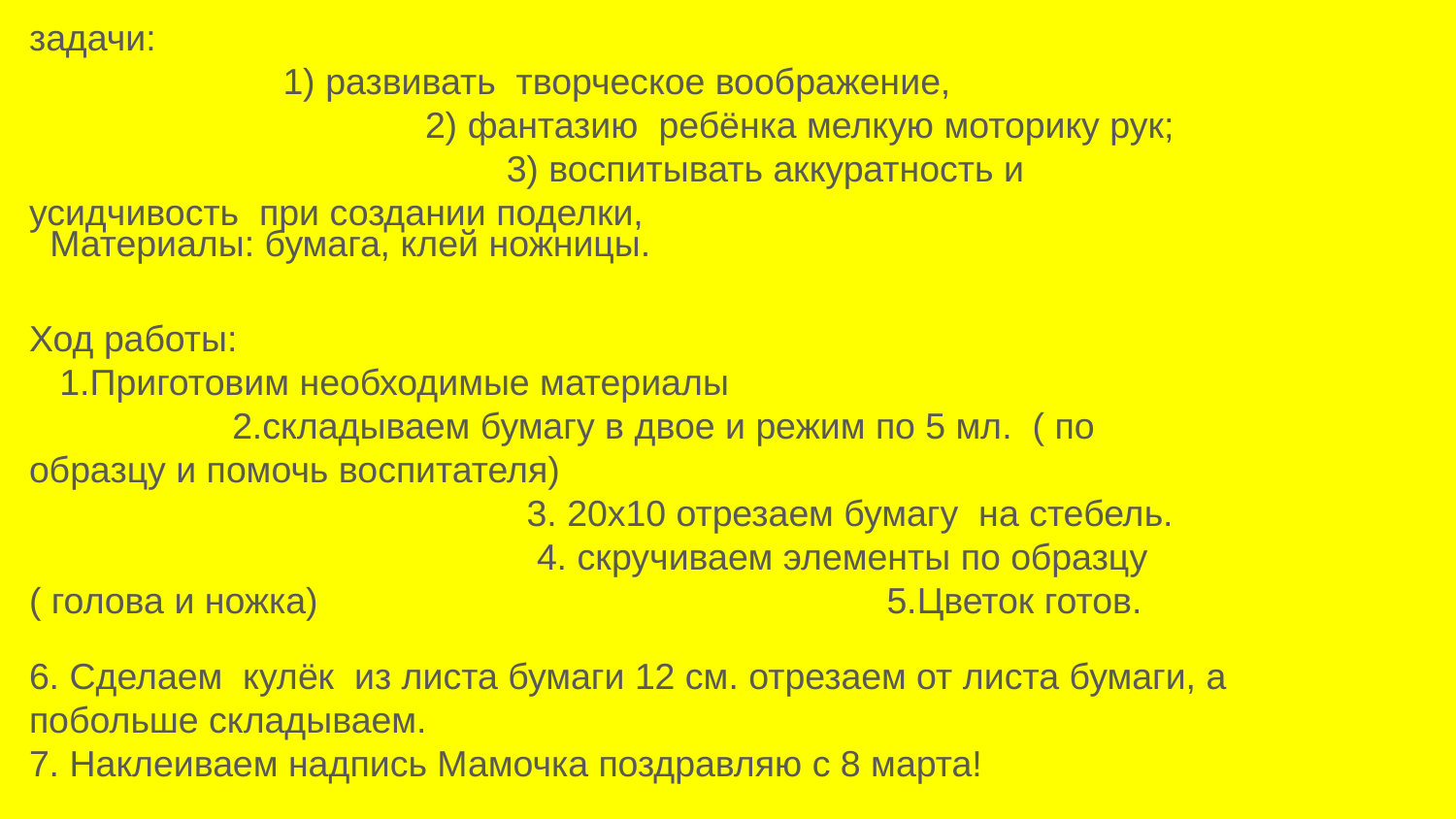

задачи:                                                                                                                                     1) развивать  творческое воображение,                                                                     2) фантазию  ребёнка мелкую моторику рук;                                                       3) воспитывать аккуратность и  усидчивость  при создании поделки,
#

Материалы: бумага, клей ножницы.
Ход работы:                                                                                                     1.Приготовим необходимые материалы                                                                      2.складываем бумагу в двое и режим по 5 мл.  ( по образцу и помочь воспитателя)                                                                                                                   3. 20х10 отрезаем бумагу  на стебель.                                                        4. скручиваем элементы по образцу ( голова и ножка)                                                        5.Цветок готов.
6. Сделаем  кулёк  из листа бумаги 12 см. отрезаем от листа бумаги, а побольше складываем.                                                                                7. Наклеиваем надпись Мамочка поздравляю с 8 марта!